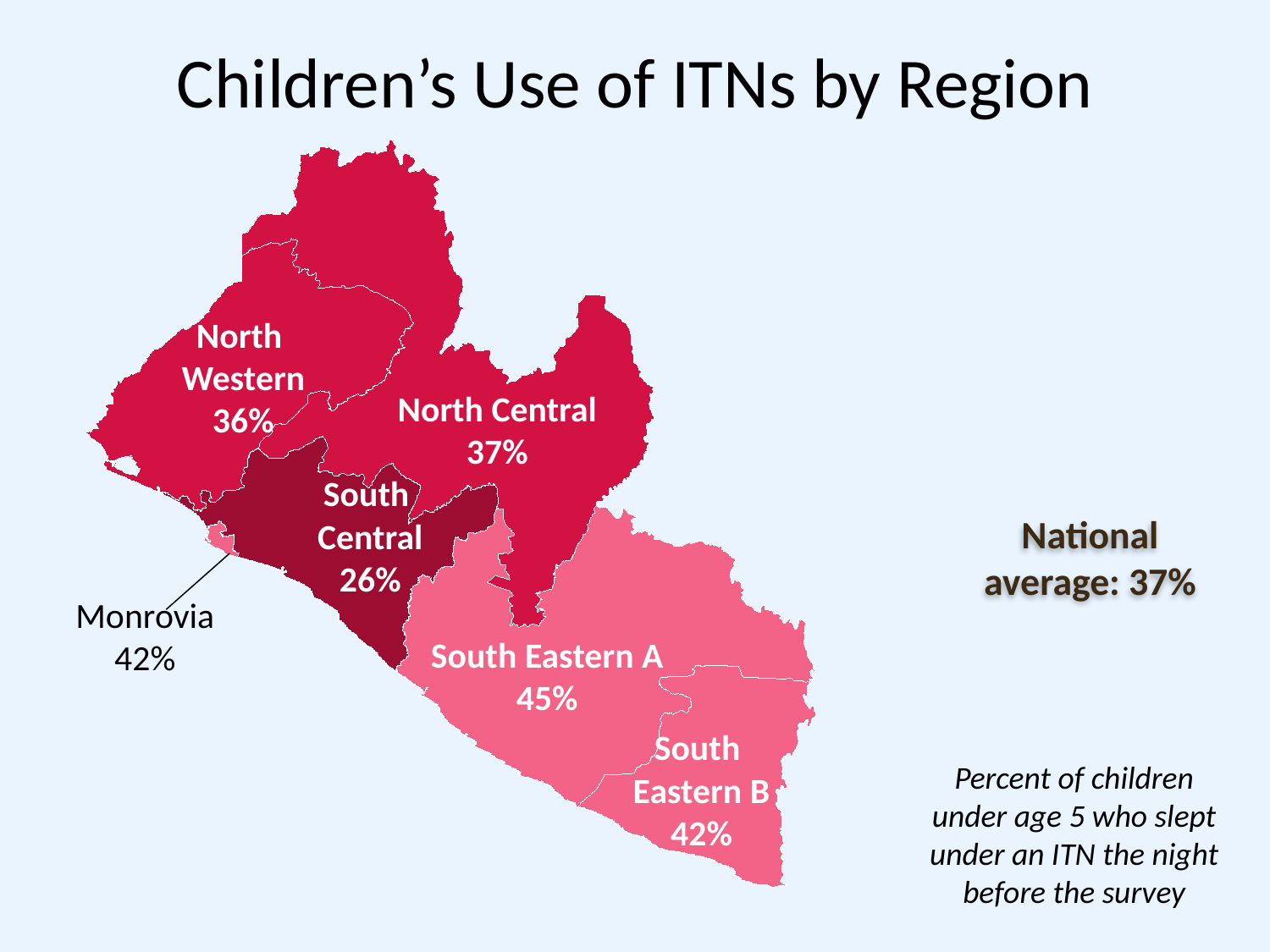

# Children’s Use of ITNs by Region

North
Western
36%
North Central
37%
South
Central
26%
National average: 37%
Monrovia
42%
South Eastern A
45%
South
Eastern B
42%
Percent of children under age 5 who slept under an ITN the night before the survey